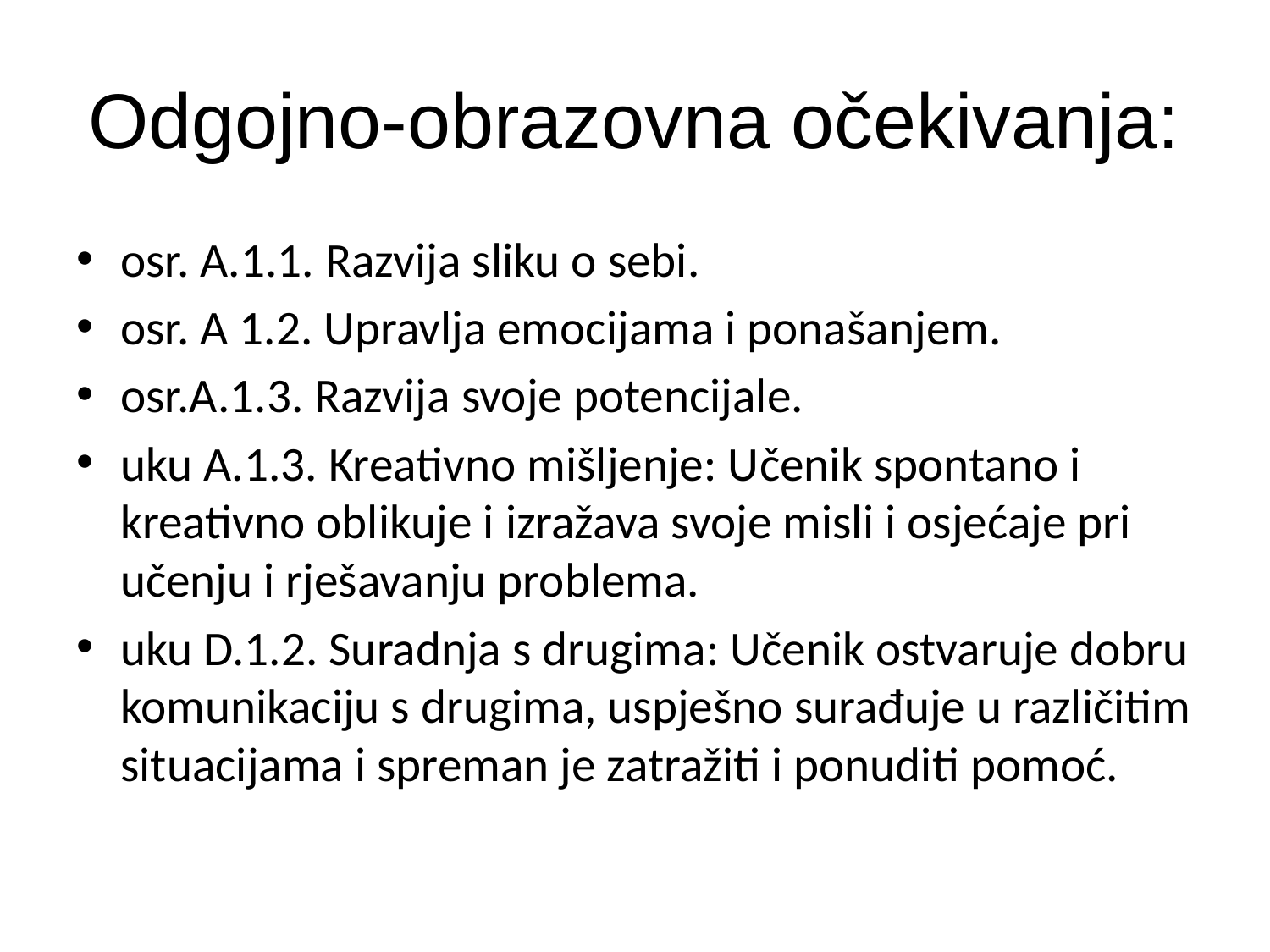

# Odgojno-obrazovna očekivanja:
osr. A.1.1. Razvija sliku o sebi.
osr. A 1.2. Upravlja emocijama i ponašanjem.
osr.A.1.3. Razvija svoje potencijale.
uku A.1.3. Kreativno mišljenje: Učenik spontano i kreativno oblikuje i izražava svoje misli i osjećaje pri učenju i rješavanju problema.
uku D.1.2. Suradnja s drugima: Učenik ostvaruje dobru komunikaciju s drugima, uspješno surađuje u različitim situacijama i spreman je zatražiti i ponuditi pomoć.